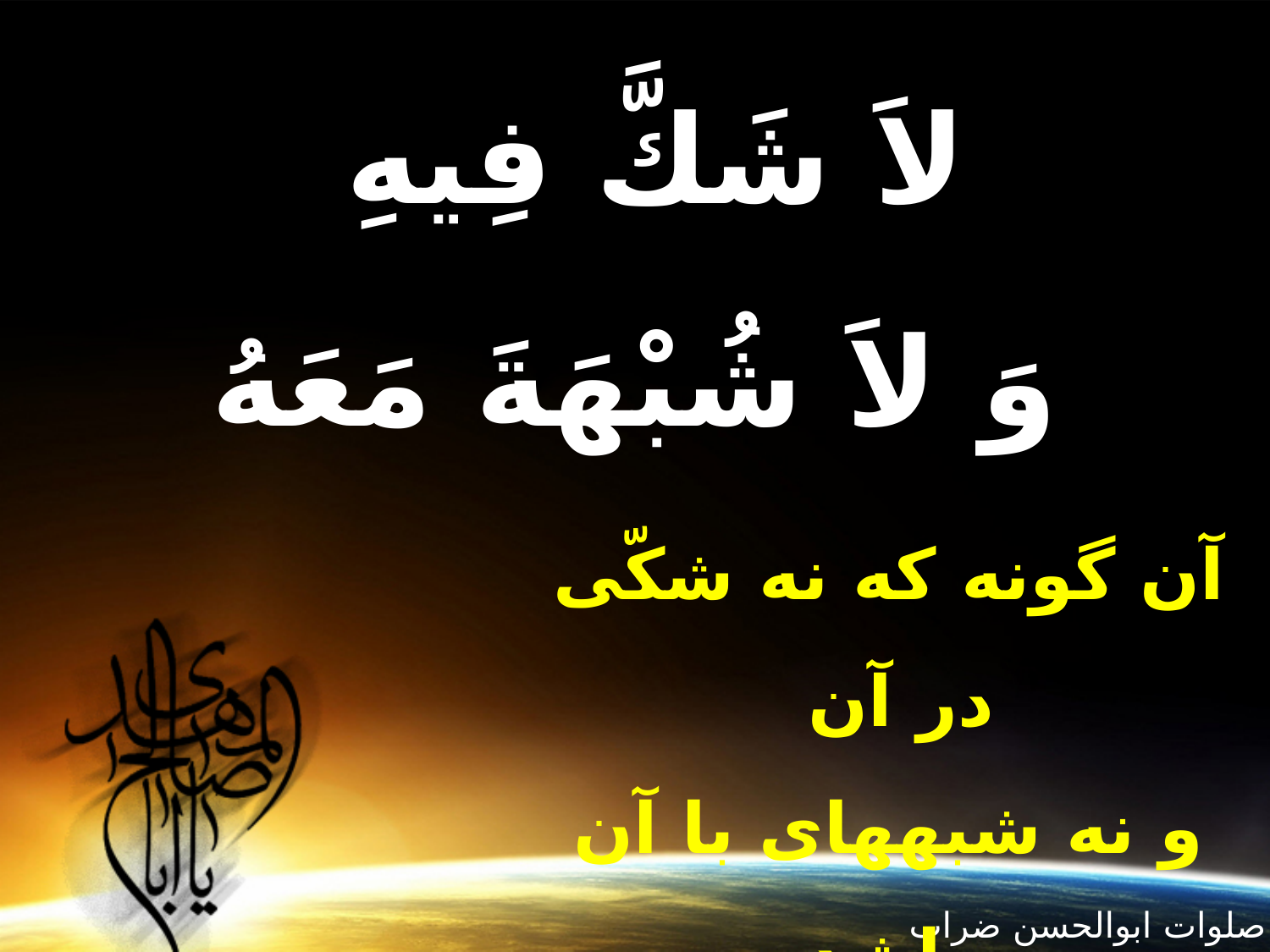

لاَ شَكَّ فِيهِ
وَ لاَ شُبْهَةَ مَعَهُ
آن گونه كه نه شكّى در آن
و نه‏ شبهه‏اى با آن باشد